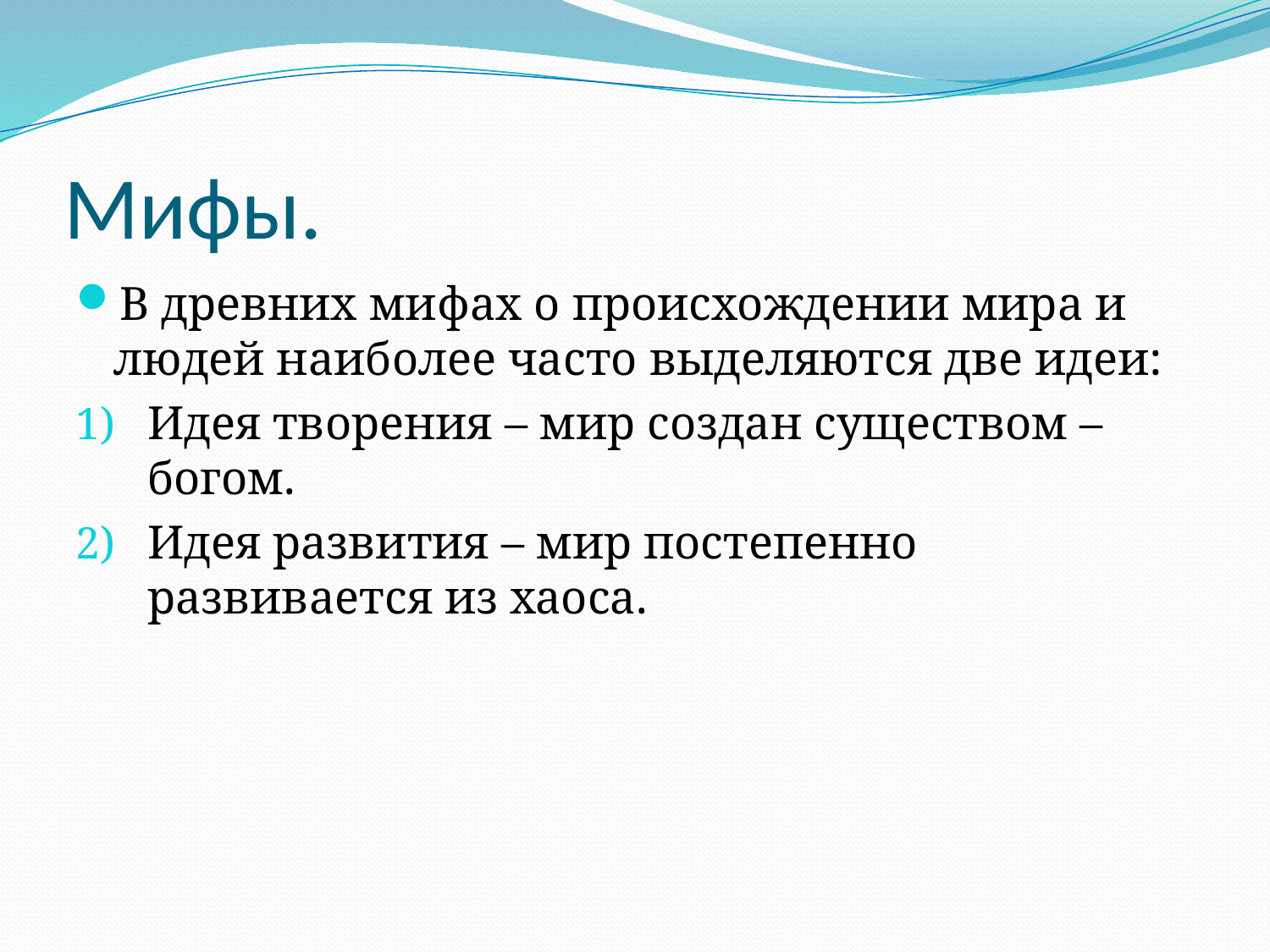

# Мифы.
В древних мифах о происхождении мира и людей наиболее часто выделяются две идеи:
Идея творения – мир создан существом – богом.
Идея развития – мир постепенно развивается из хаоса.